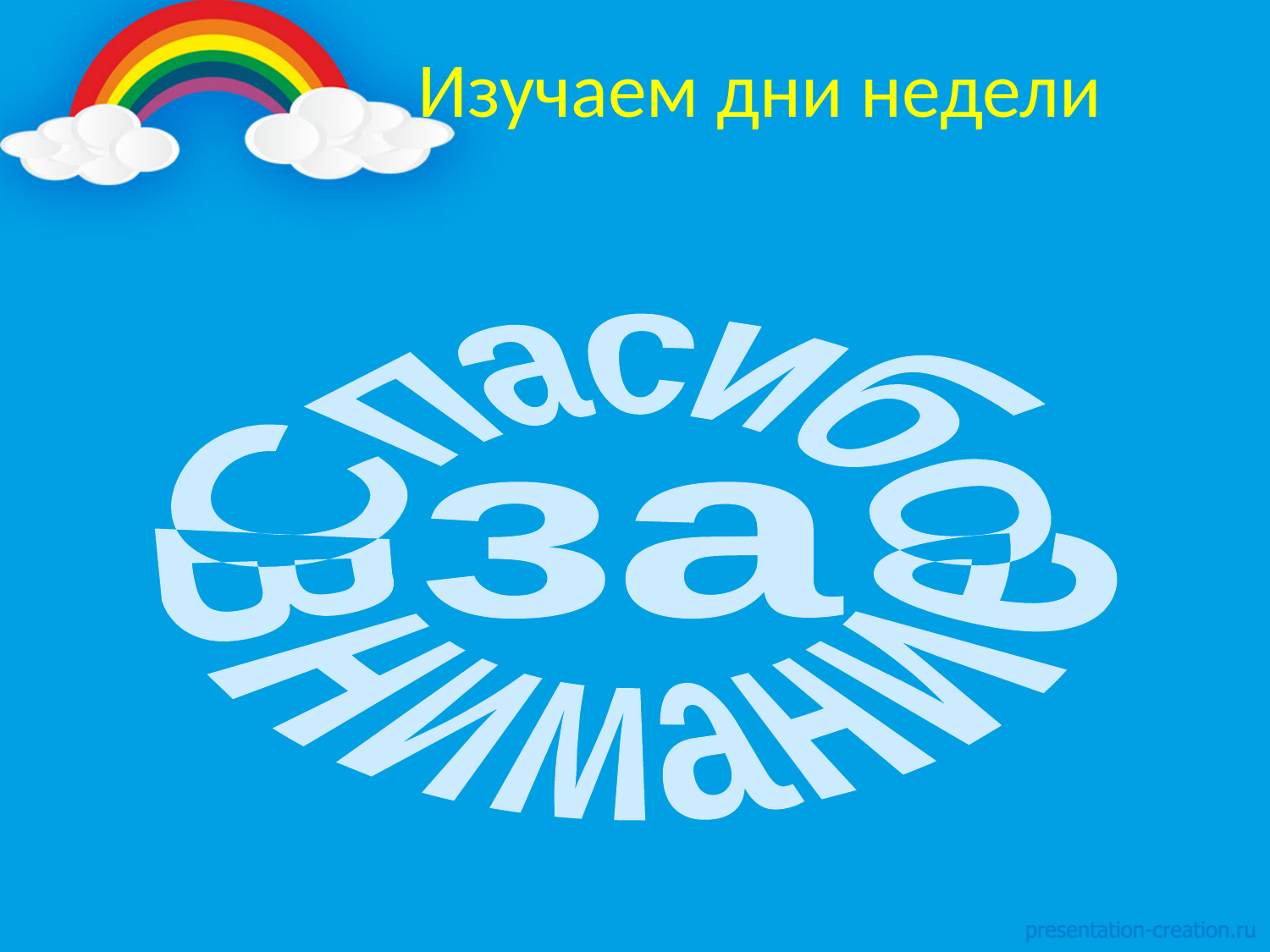

# Изучаем дни недели
Спасибо
за
внимание